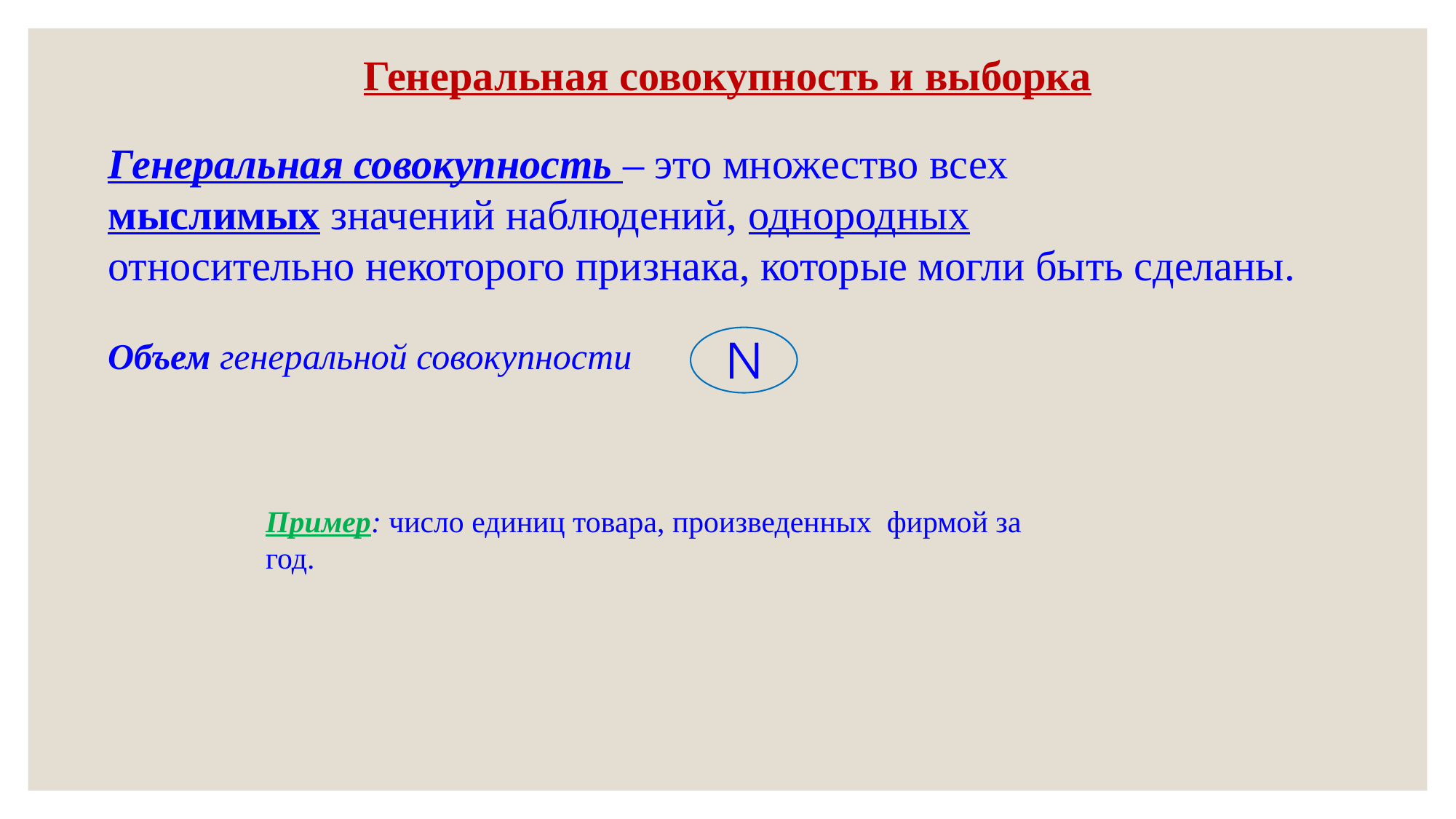

Генеральная совокупность и выборка

Генеральная совокупность – это множество всех
мыслимых значений наблюдений, однородных
относительно некоторого признака, которые могли быть сделаны.

Объем генеральной совокупности

N

Пример: число единиц товара, произведенных  фирмой за год.